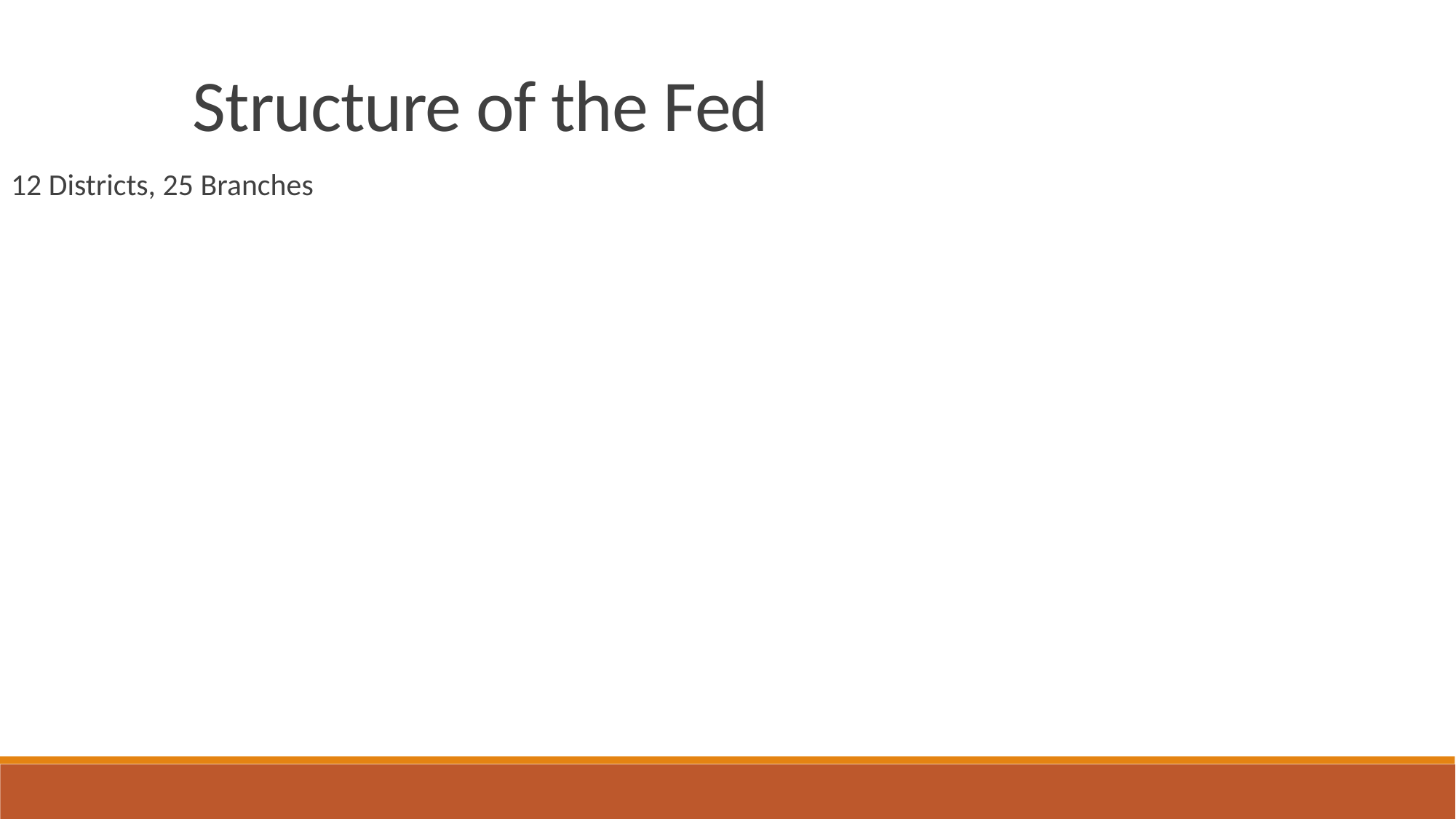

Structure of the Fed
12 Districts, 25 Branches